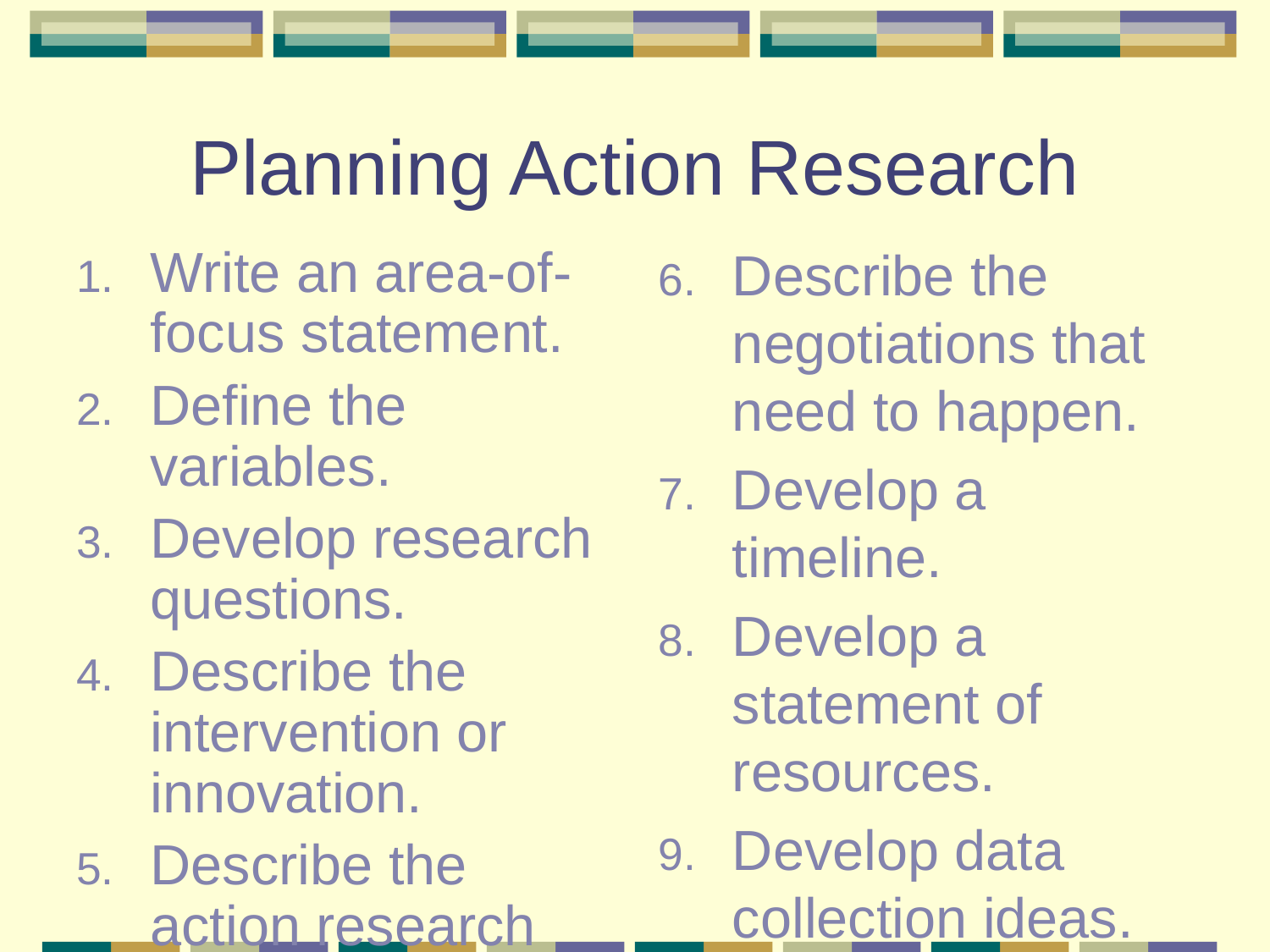

# Planning Action Research
Describe the negotiations that need to happen.
Develop a timeline.
Develop a statement of resources.
Develop data collection ideas.
Put action plan into action.
Write an area-of-focus statement.
Define the variables.
Develop research questions.
Describe the intervention or innovation.
Describe the action research group.